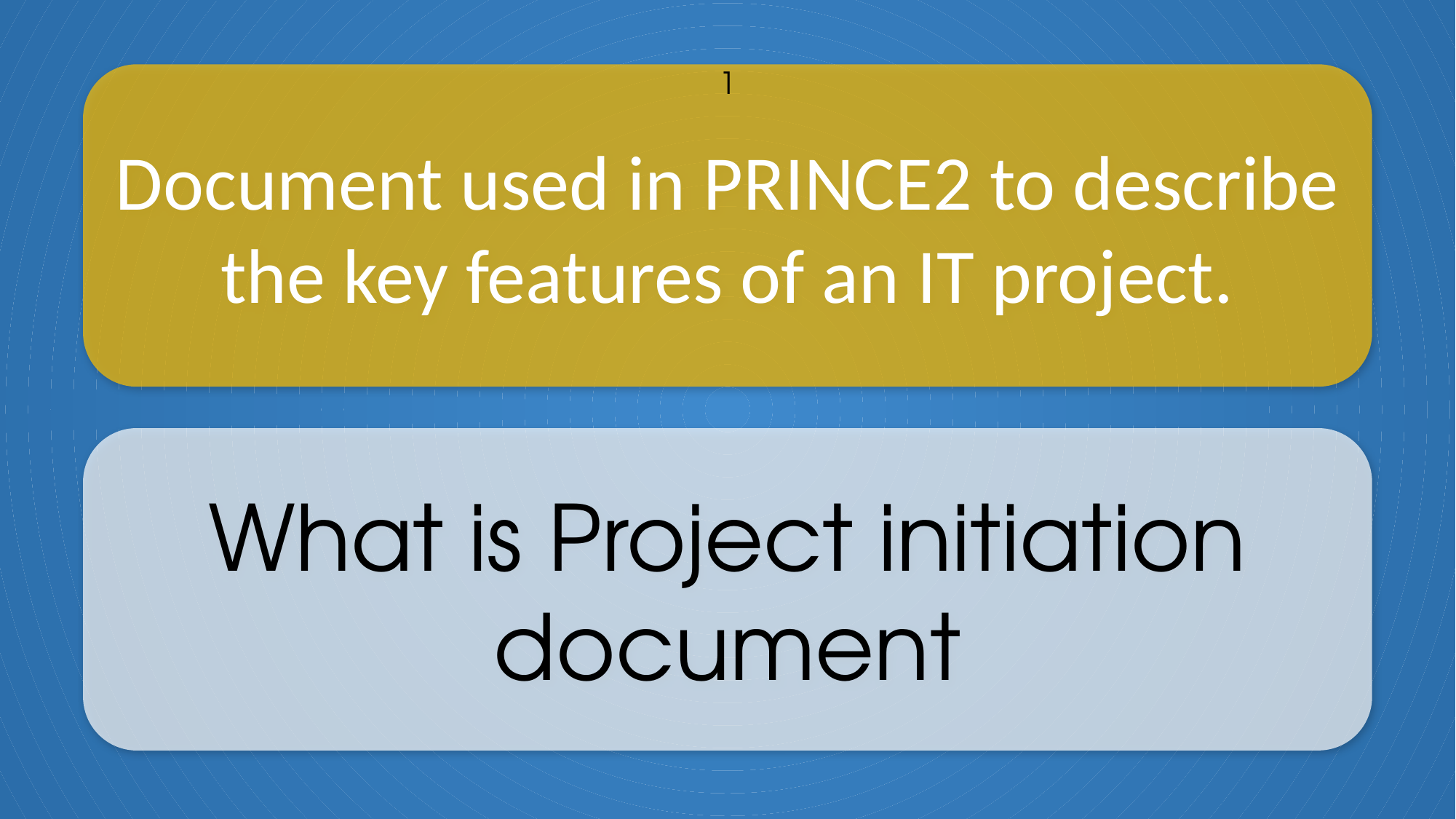

Document used in PRINCE2 to describe the key features of an IT project.
1
What is Project initiation document